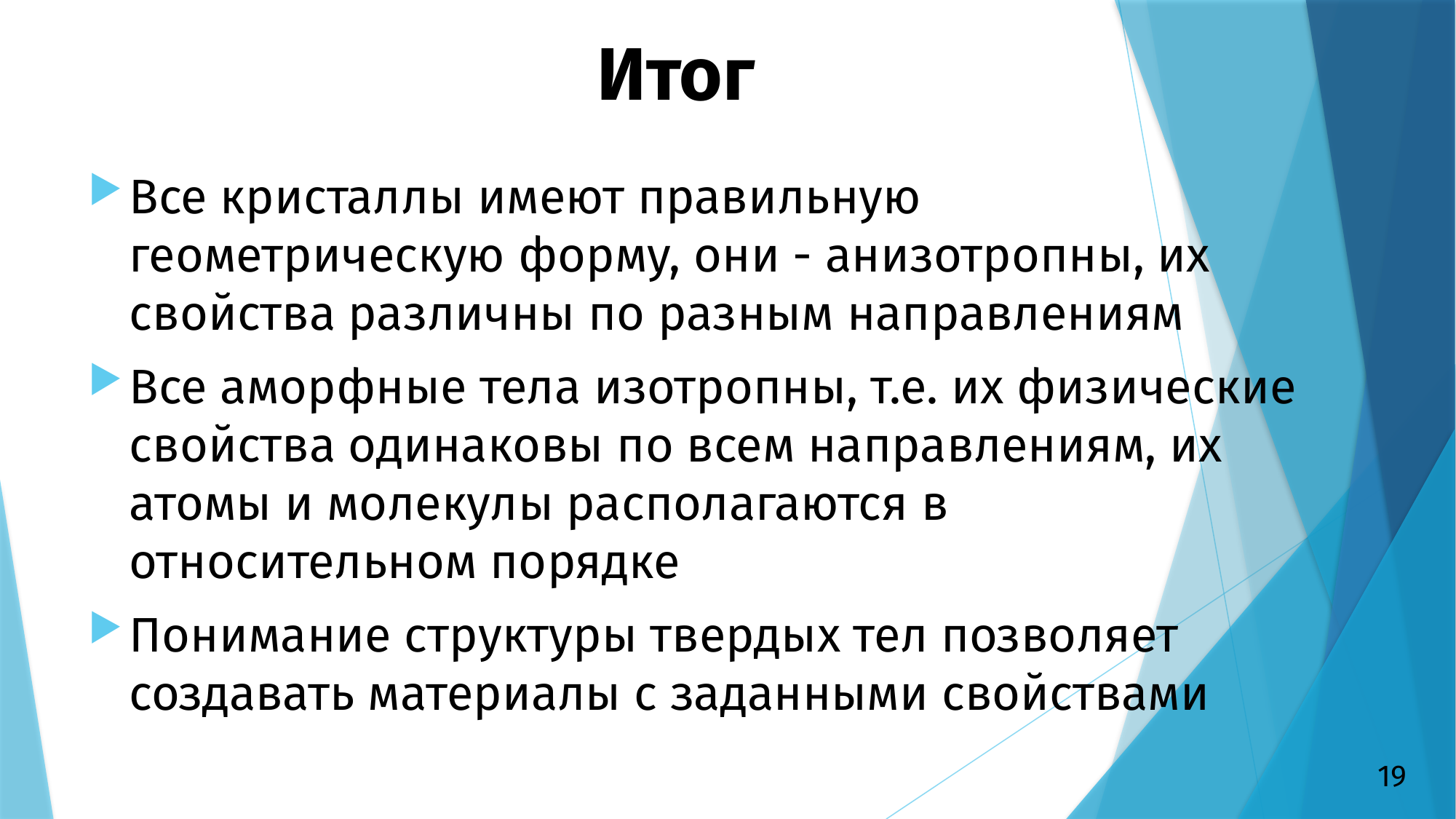

# Итог
Все кристаллы имеют правильную геометрическую форму, они - анизотропны, их свойства различны по разным направлениям
Все аморфные тела изотропны, т.е. их физические свойства одинаковы по всем направлениям, их атомы и молекулы располагаются в относительном порядке
Понимание структуры твердых тел позволяет создавать материалы с заданными свойствами

19